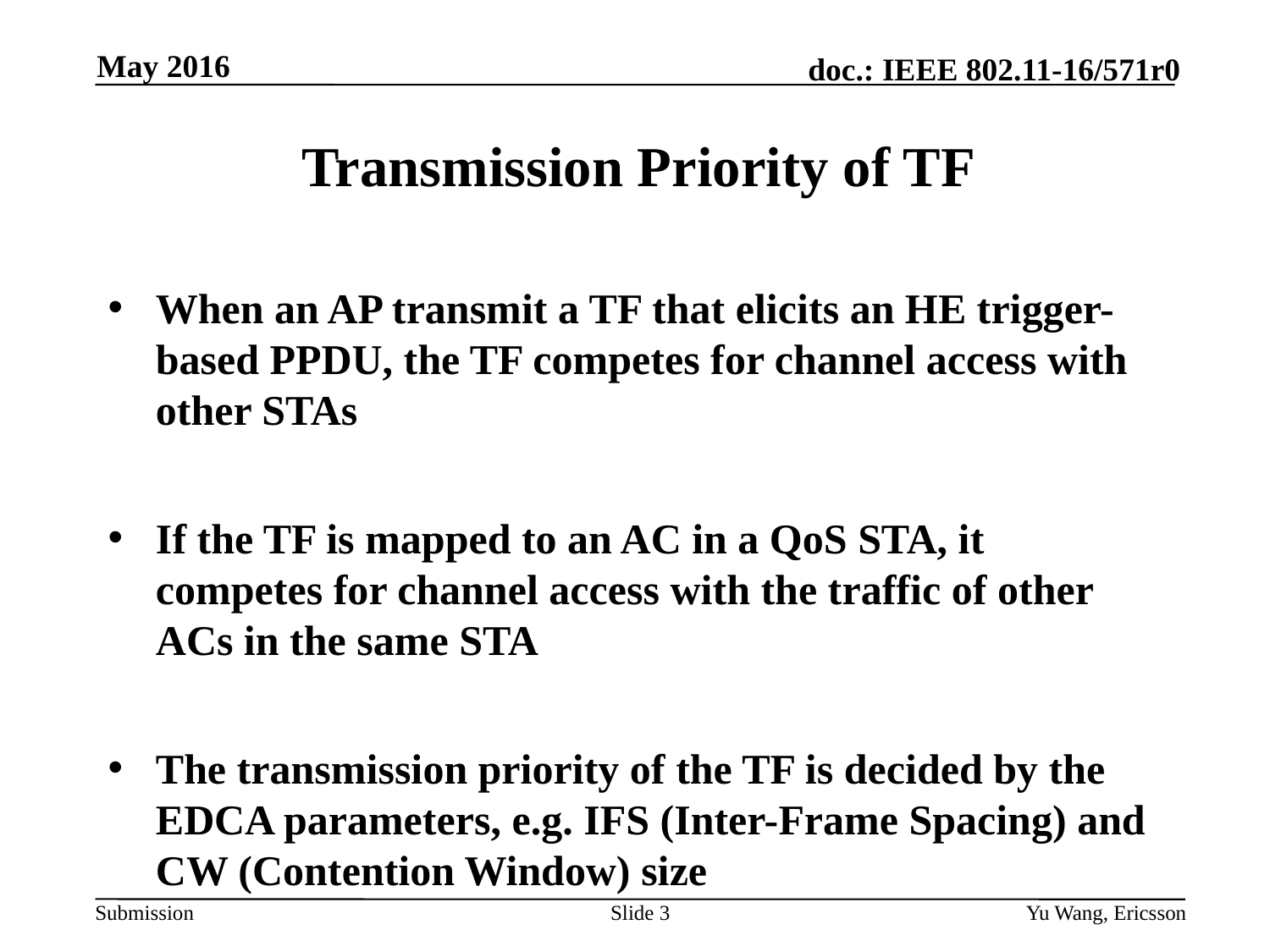

May 2016
# Transmission Priority of TF
When an AP transmit a TF that elicits an HE trigger-based PPDU, the TF competes for channel access with other STAs

If the TF is mapped to an AC in a QoS STA, it competes for channel access with the traffic of other ACs in the same STA

The transmission priority of the TF is decided by the EDCA parameters, e.g. IFS (Inter-Frame Spacing) and CW (Contention Window) size
Slide 3
Yu Wang, Ericsson